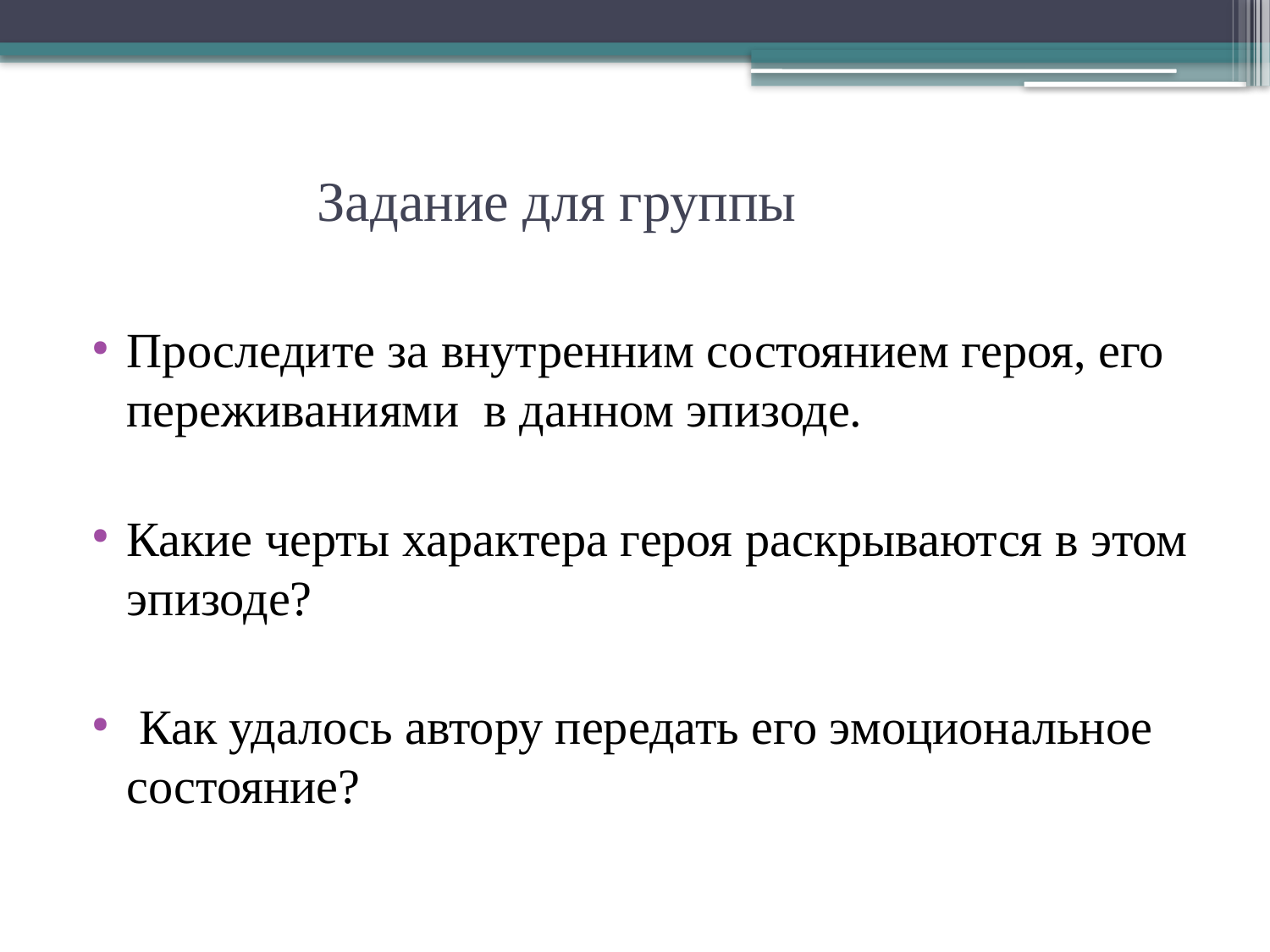

# Задание для группы
Проследите за внутренним состоянием героя, его переживаниями  в данном эпизоде.

Какие черты характера героя раскрываются в этом эпизоде?

 Как удалось автору передать его эмоциональное  состояние?